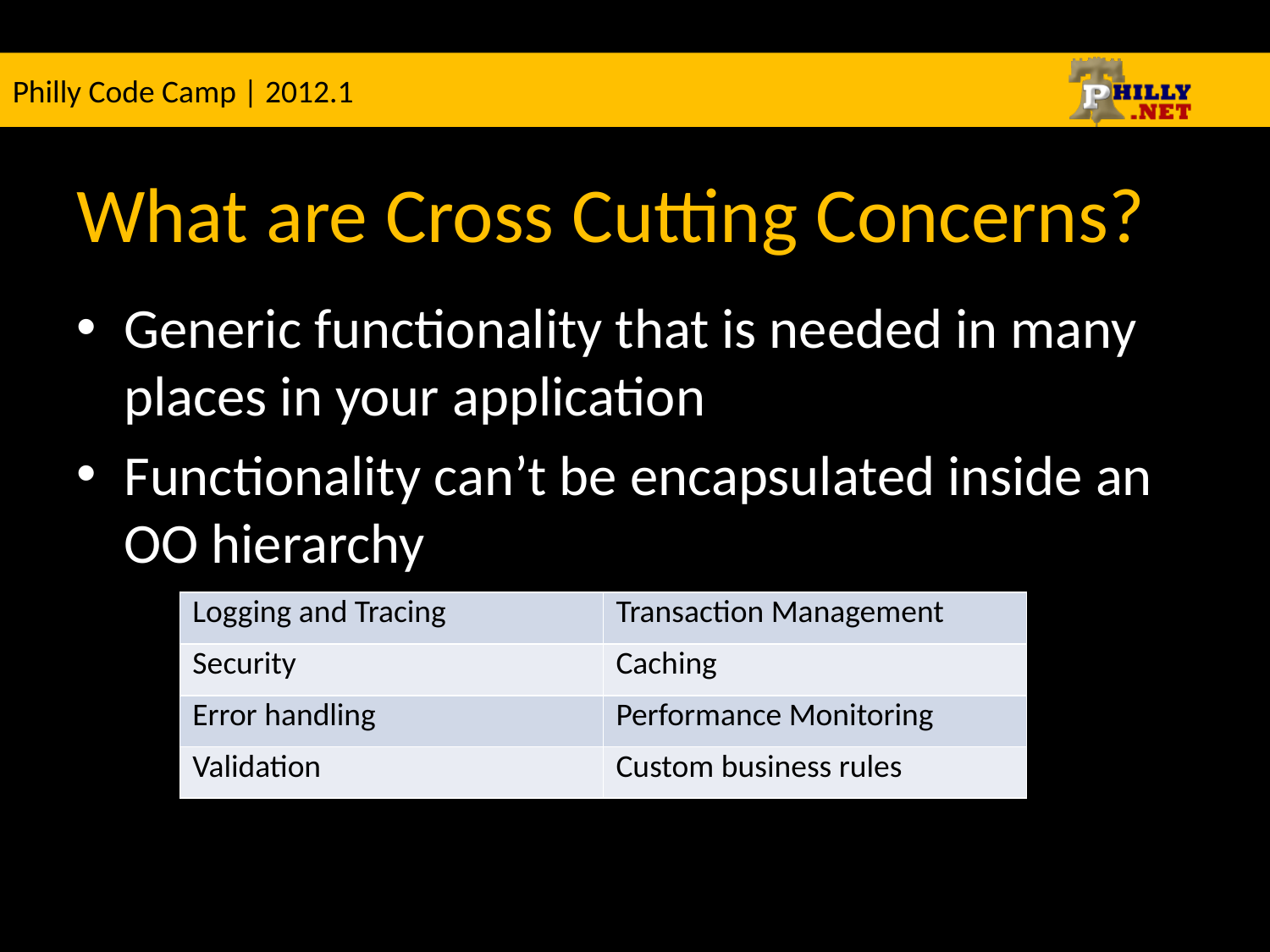

# What are Cross Cutting Concerns?
Generic functionality that is needed in many places in your application
Functionality can’t be encapsulated inside an OO hierarchy
| Logging and Tracing | Transaction Management |
| --- | --- |
| Security | Caching |
| Error handling | Performance Monitoring |
| Validation | Custom business rules |